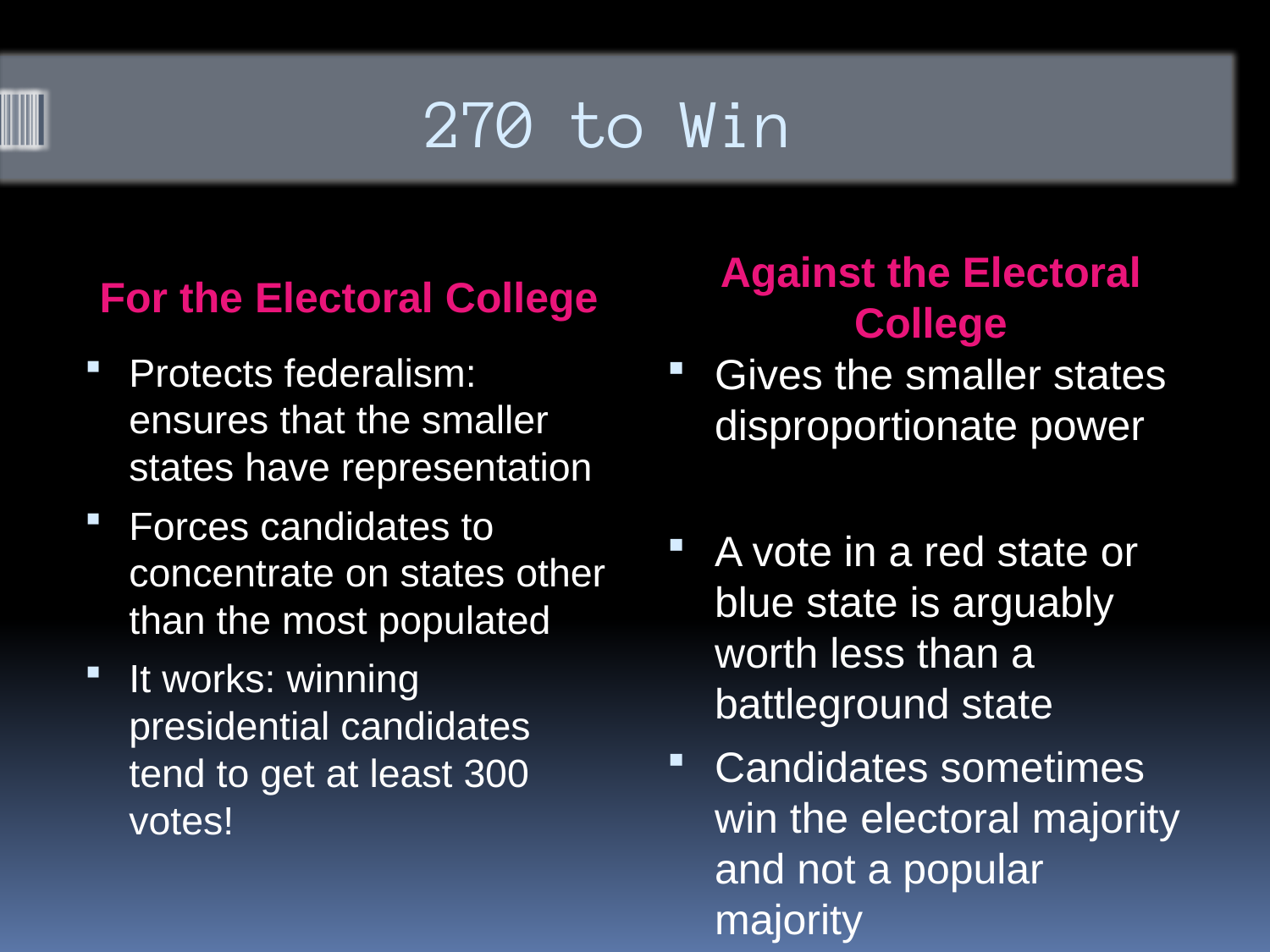

# 270 to Win
For the Electoral College
Against the Electoral College
Protects federalism: ensures that the smaller states have representation
Forces candidates to concentrate on states other than the most populated
It works: winning presidential candidates tend to get at least 300 votes!
Gives the smaller states disproportionate power

A vote in a red state or blue state is arguably worth less than a battleground state
Candidates sometimes win the electoral majority and not a popular majority